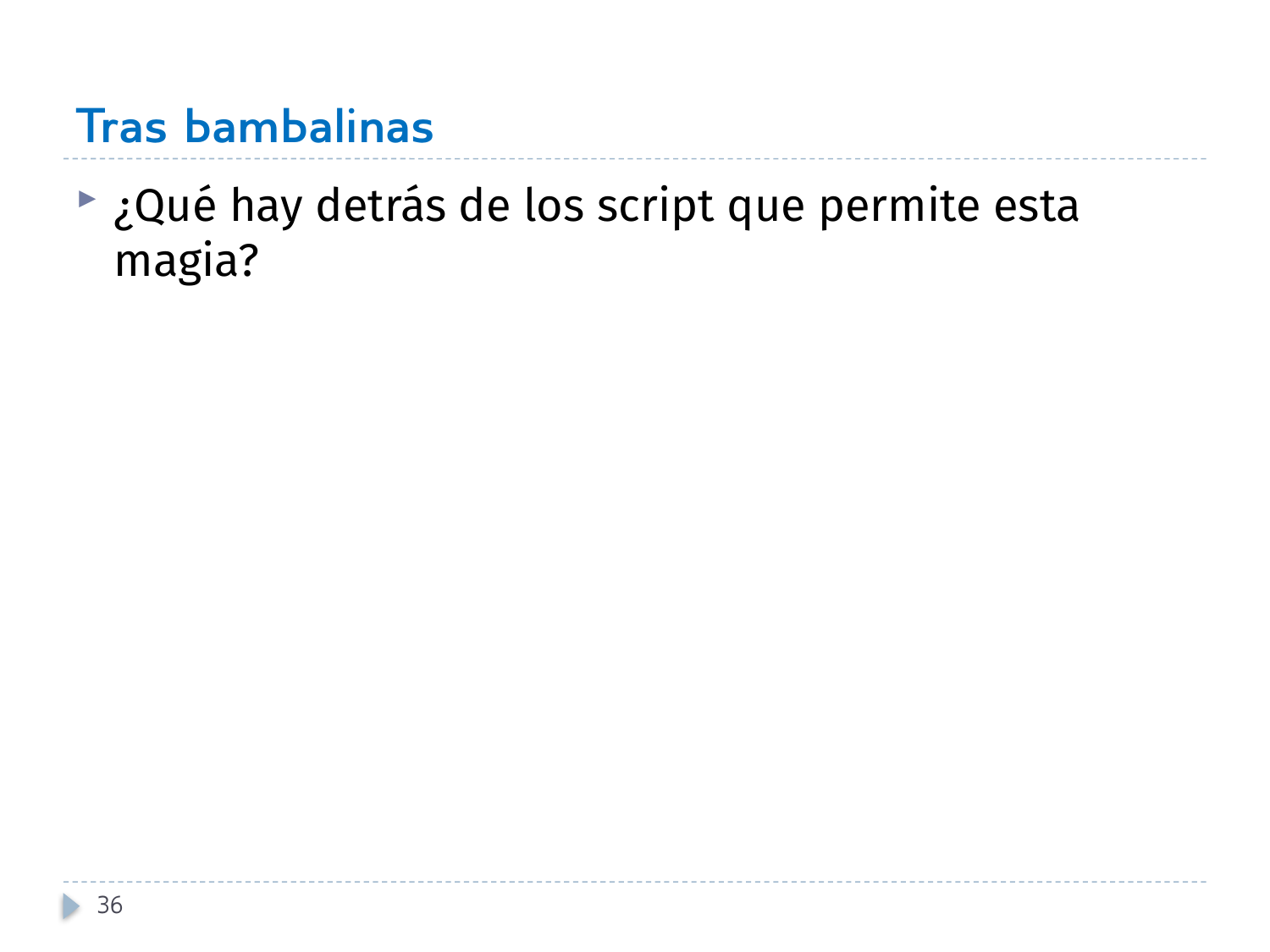

# Tras bambalinas
¿Qué hay detrás de los script que permite esta magia?

36